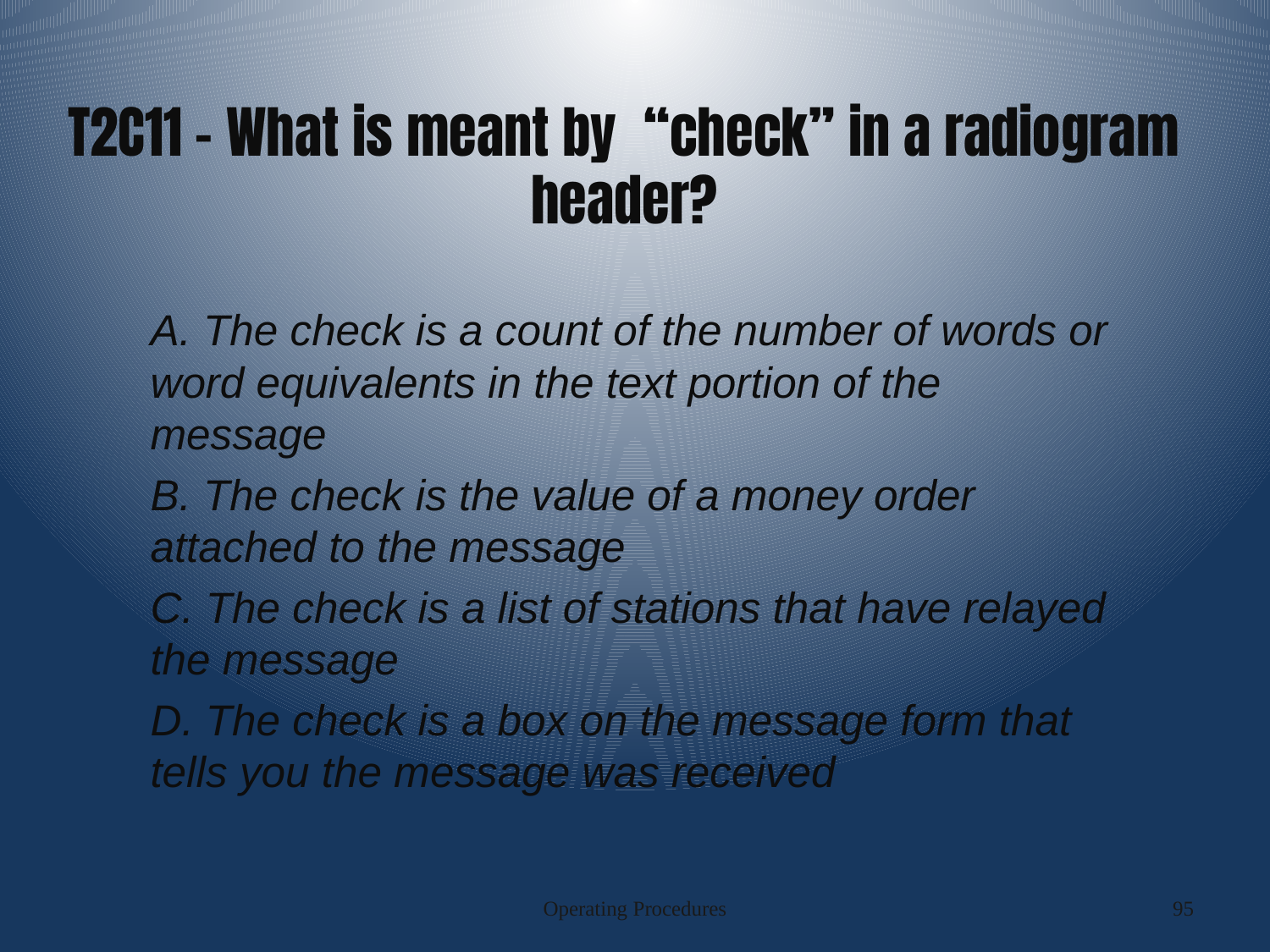

# T2C11 - What is meant by  “check” in a radiogram header?
A. The check is a count of the number of words or word equivalents in the text portion of the message
B. The check is the value of a money order attached to the message
C. The check is a list of stations that have relayed the message
D. The check is a box on the message form that tells you the message was received

Operating Procedures
95